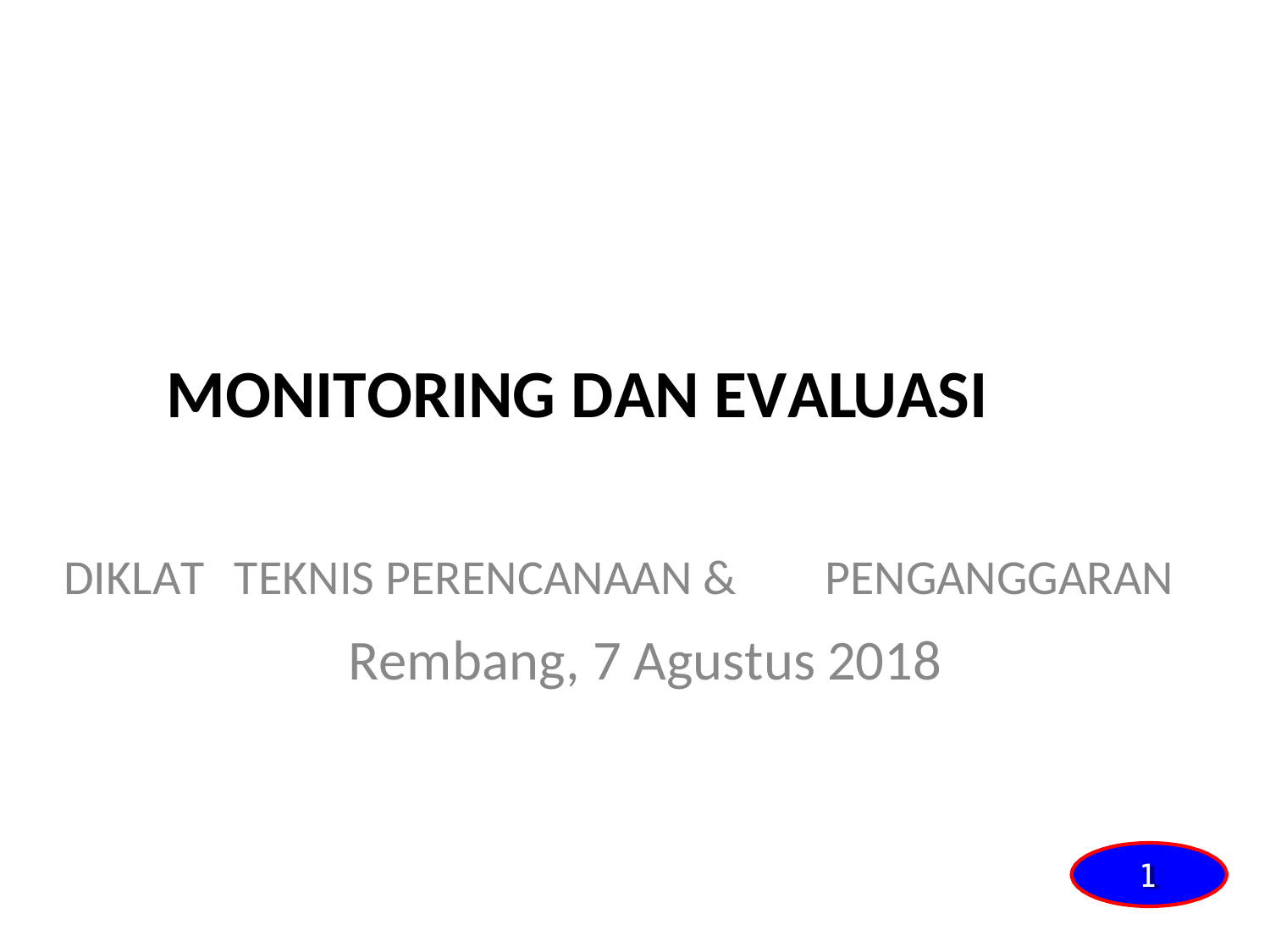

MONITORING DAN EVALUASI
DIKLAT
TEKNIS PERENCANAAN &
Rembang, 7 Agustus
PENGANGGARAN
2018

1